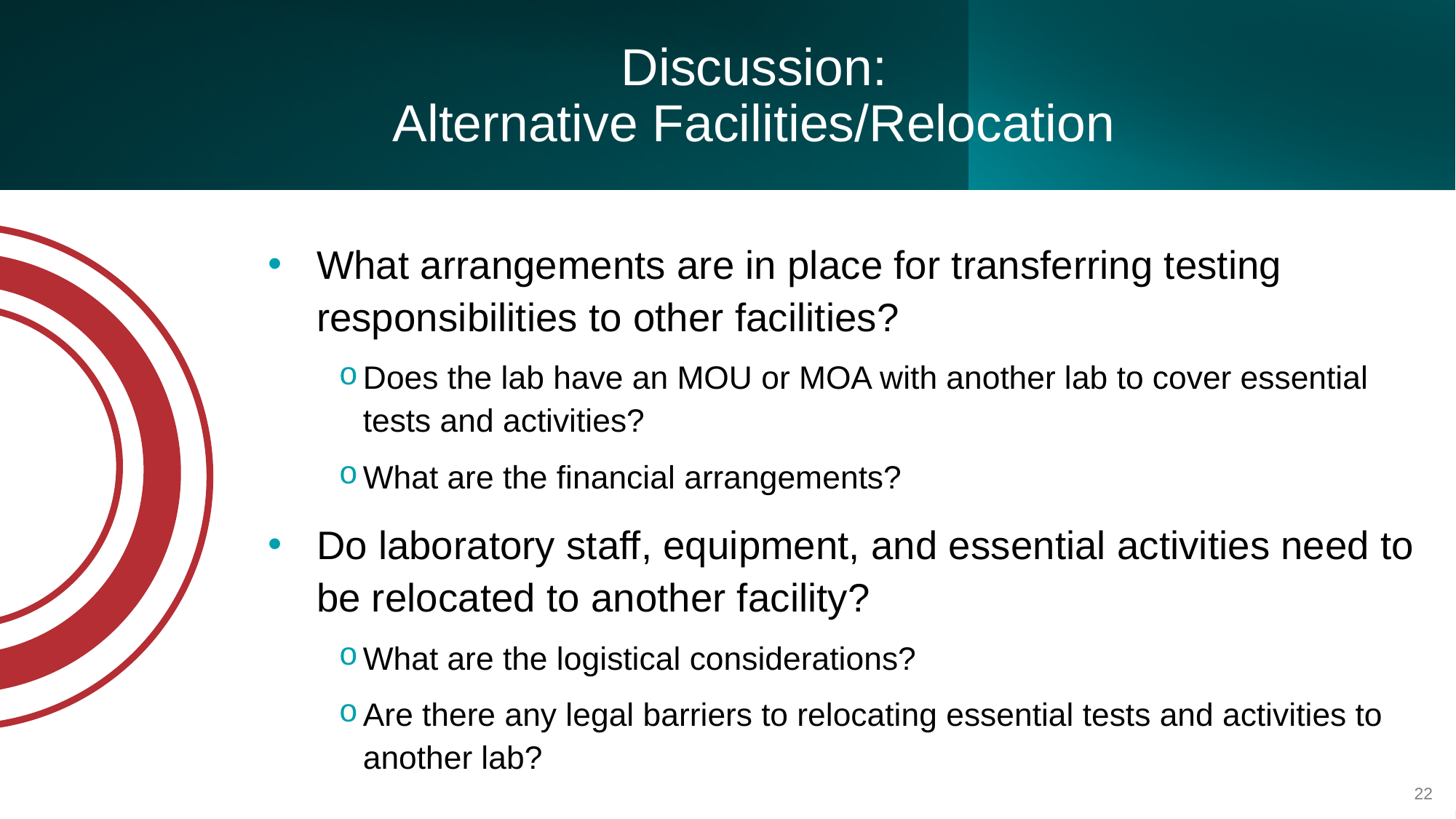

# Discussion: Alternative Facilities/Relocation

What arrangements are in place for transferring testing responsibilities to other facilities?
Does the lab have an MOU or MOA with another lab to cover essential tests and activities?
What are the financial arrangements?
Do laboratory staff, equipment, and essential activities need to be relocated to another facility?
What are the logistical considerations?
Are there any legal barriers to relocating essential tests and activities to another lab?
22